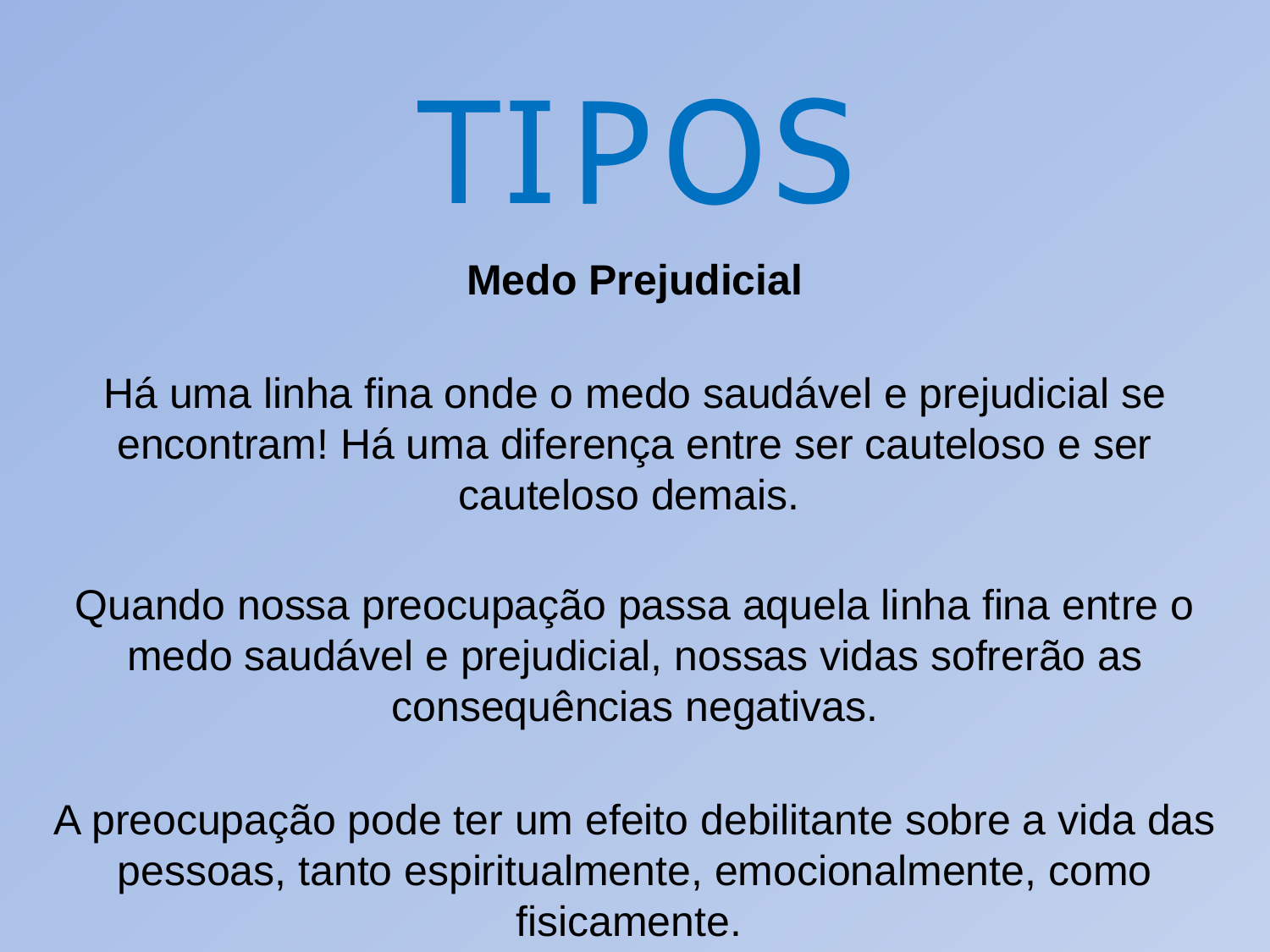

TIPOS

Medo Prejudicial

Há uma linha fina onde o medo saudável e prejudicial se encontram! Há uma diferença entre ser cauteloso e ser cauteloso demais.
Quando nossa preocupação passa aquela linha fina entre o medo saudável e prejudicial, nossas vidas sofrerão as consequências negativas.

A preocupação pode ter um efeito debilitante sobre a vida das pessoas, tanto espiritualmente, emocionalmente, como fisicamente.